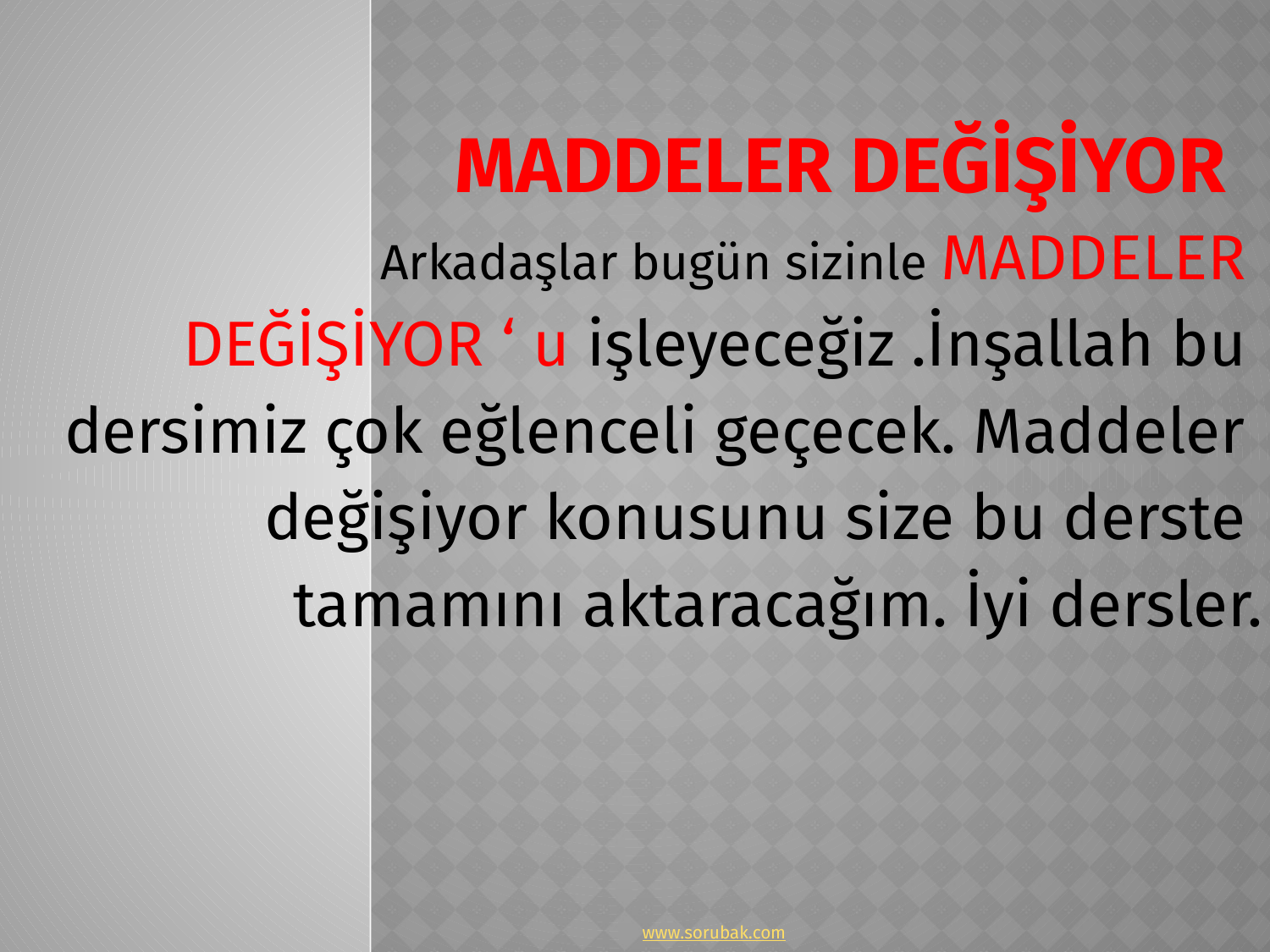

# MADDELER DEĞİŞİYOR
Arkadaşlar bugün sizinle MADDELER
DEĞİŞİYOR ‘ u işleyeceğiz .İnşallah bu
dersimiz çok eğlenceli geçecek. Maddeler
değişiyor konusunu size bu derste
tamamını aktaracağım. İyi dersler.

www.sorubak.com